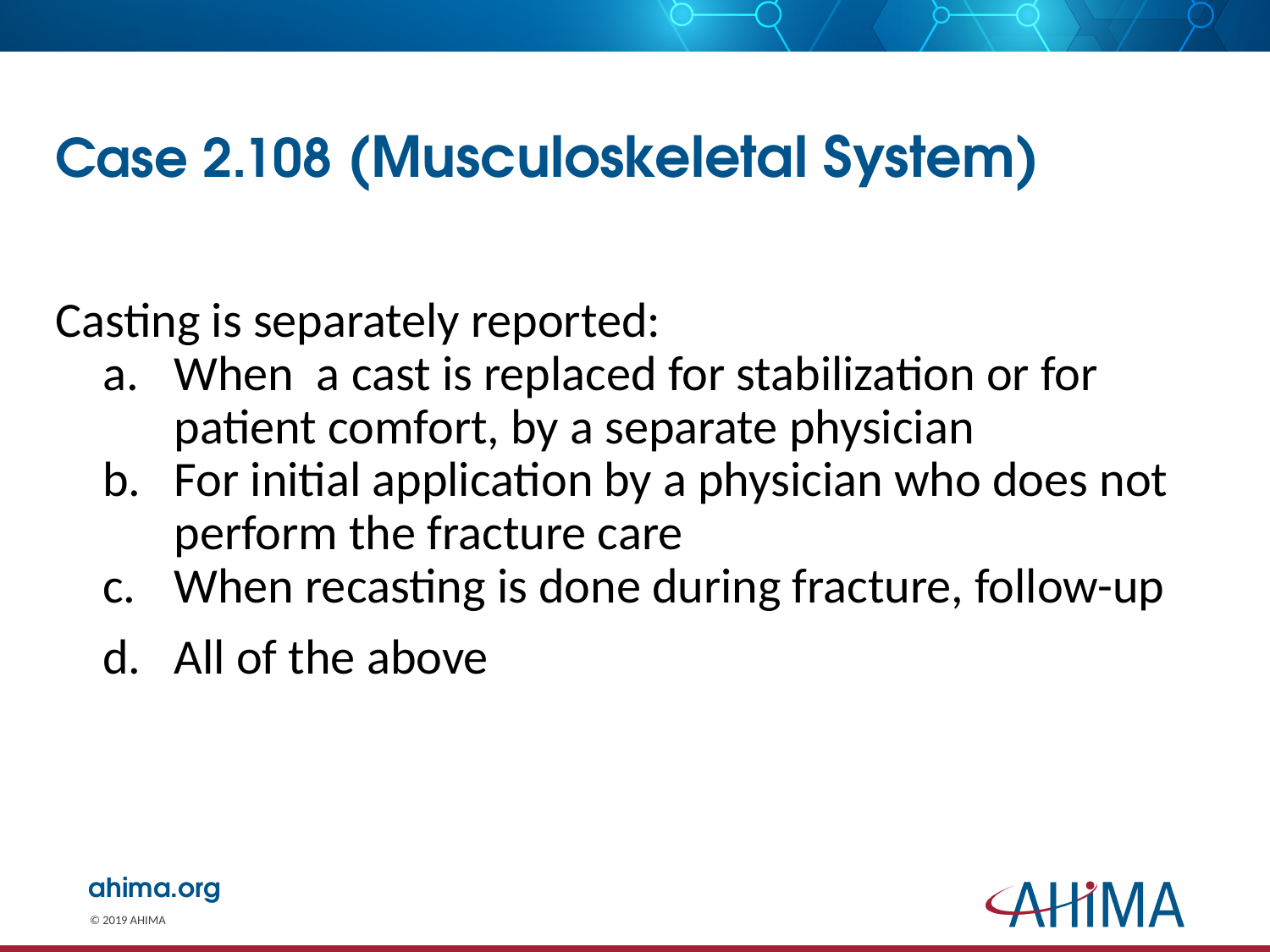

# Case 2.108 (Musculoskeletal System)

Casting is separately reported:
When  a cast is replaced for stabilization or for patient comfort, by a separate physician
For initial application by a physician who does not perform the fracture care
When recasting is done during fracture, follow-up
All of the above